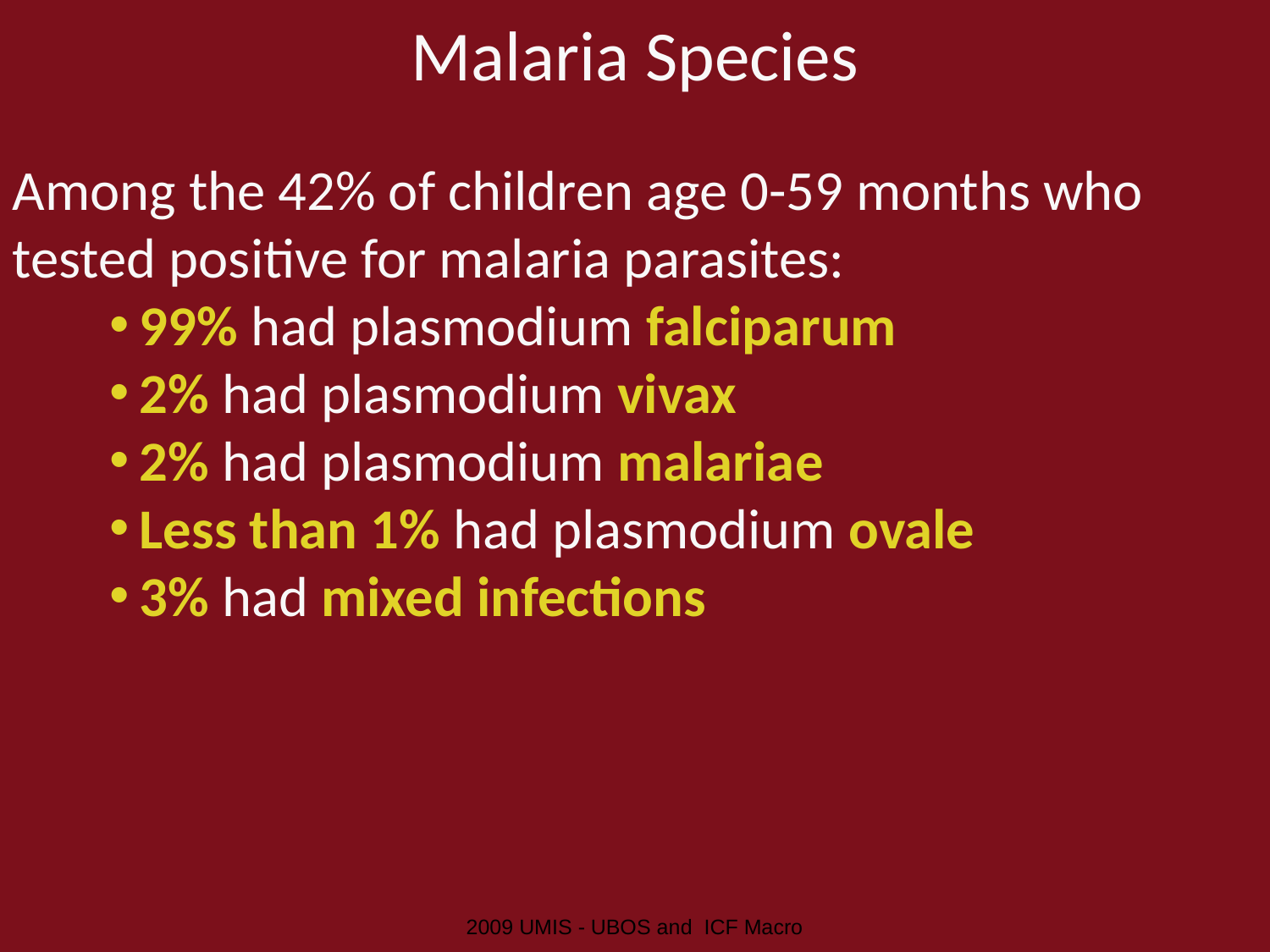

# Malaria Species
Among the 42% of children age 0-59 months who tested positive for malaria parasites:
99% had plasmodium falciparum
2% had plasmodium vivax
2% had plasmodium malariae
Less than 1% had plasmodium ovale
3% had mixed infections
2009 UMIS - UBOS and  ICF Macro